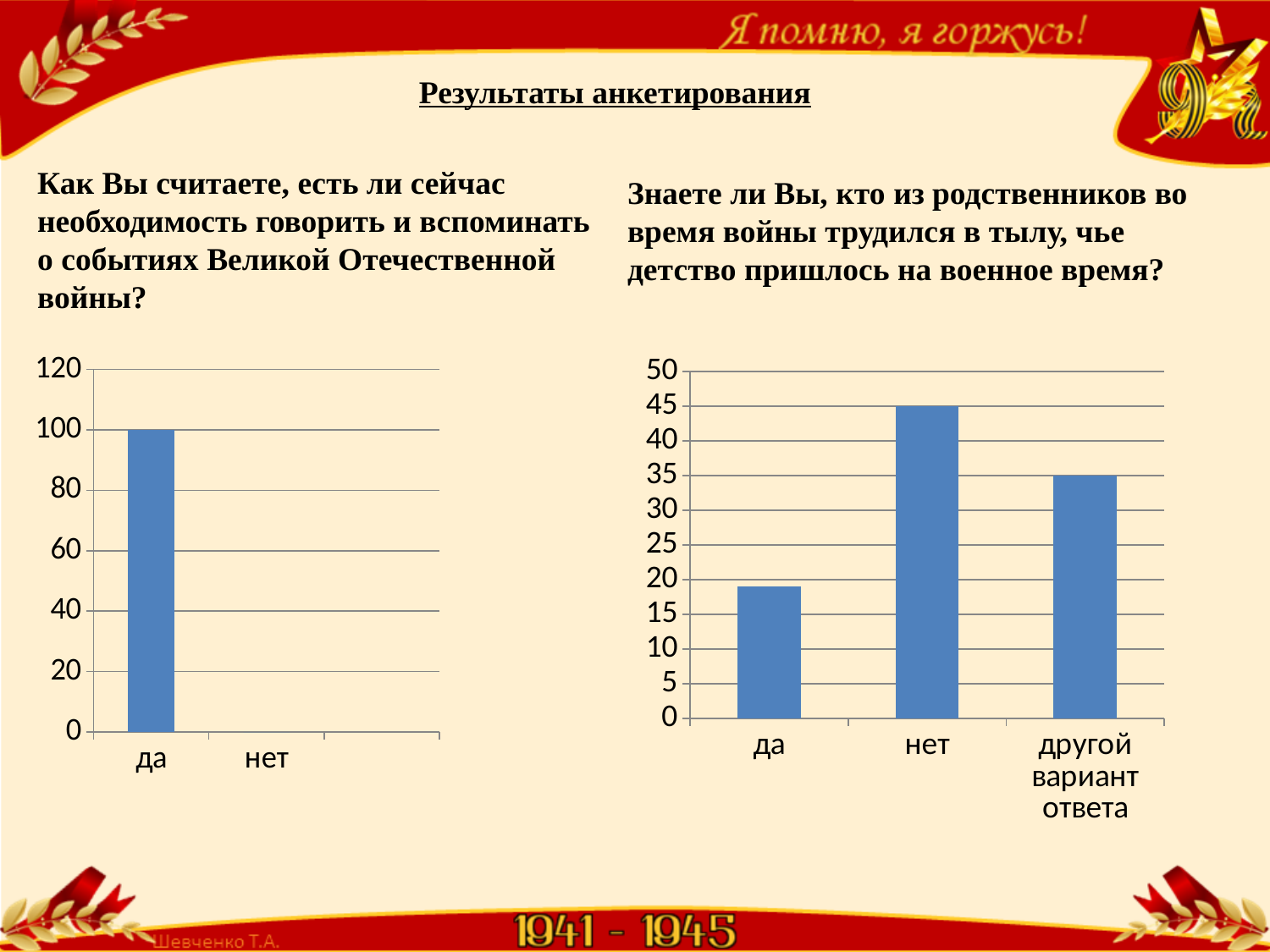

Результаты анкетирования
Как Вы считаете, есть ли сейчас необходимость говорить и вспоминать о событиях Великой Отечественной войны?
Знаете ли Вы, кто из родственников во время войны трудился в тылу, чье детство пришлось на военное время?

[unsupported chart]

### Chart

| Category | Ряд 1 | Ряд 2 | Ряд 3 |
|---|---|---|---|
| да | 19.0 | None | None |
| нет | 45.0 | None | None |
| другой вариант ответа | 35.0 | None | None |